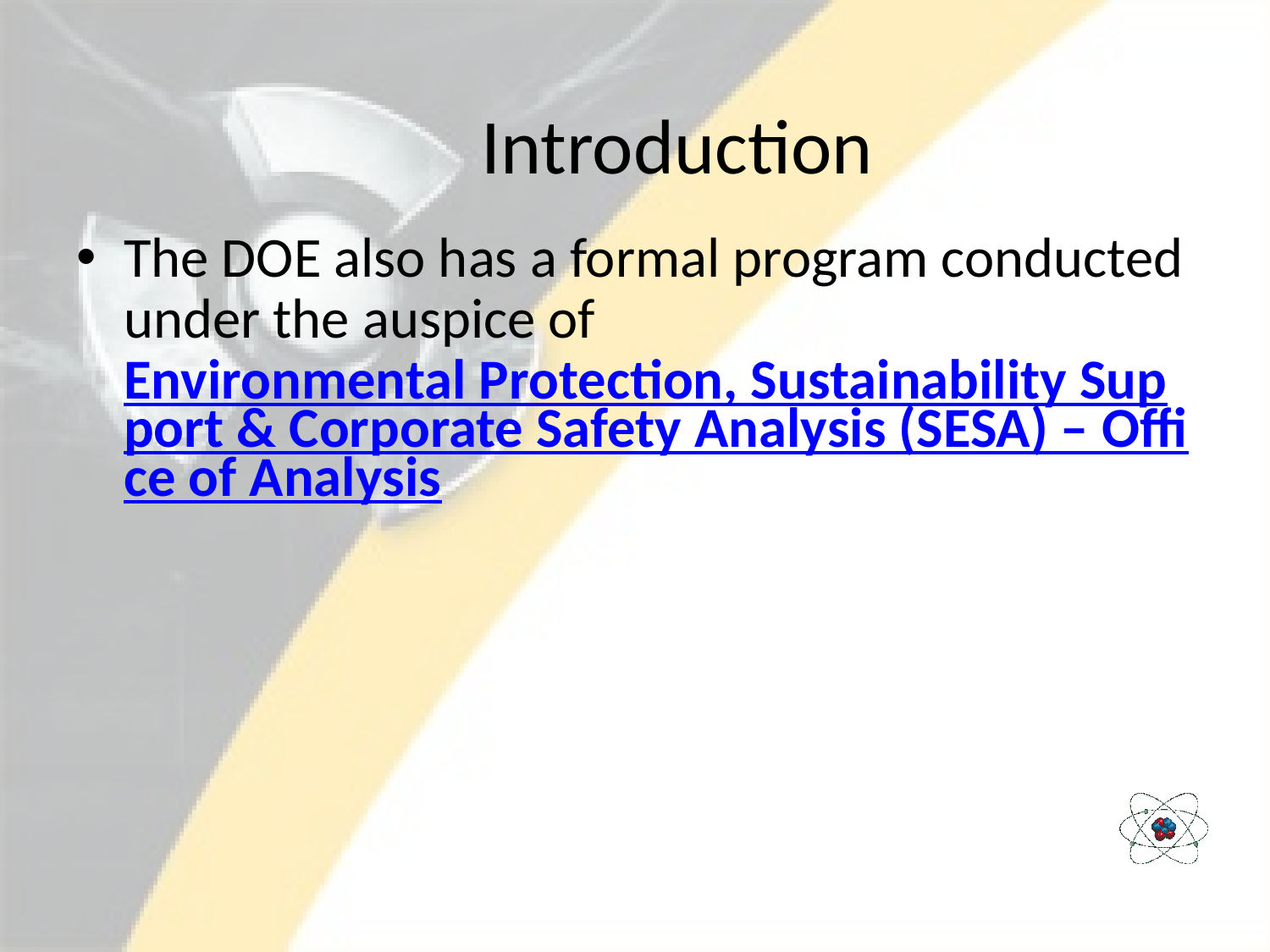

# Introduction
The DOE also has a formal program conducted under the auspice of Environmental Protection, Sustainability Support & Corporate Safety Analysis (SESA) – Office of Analysis